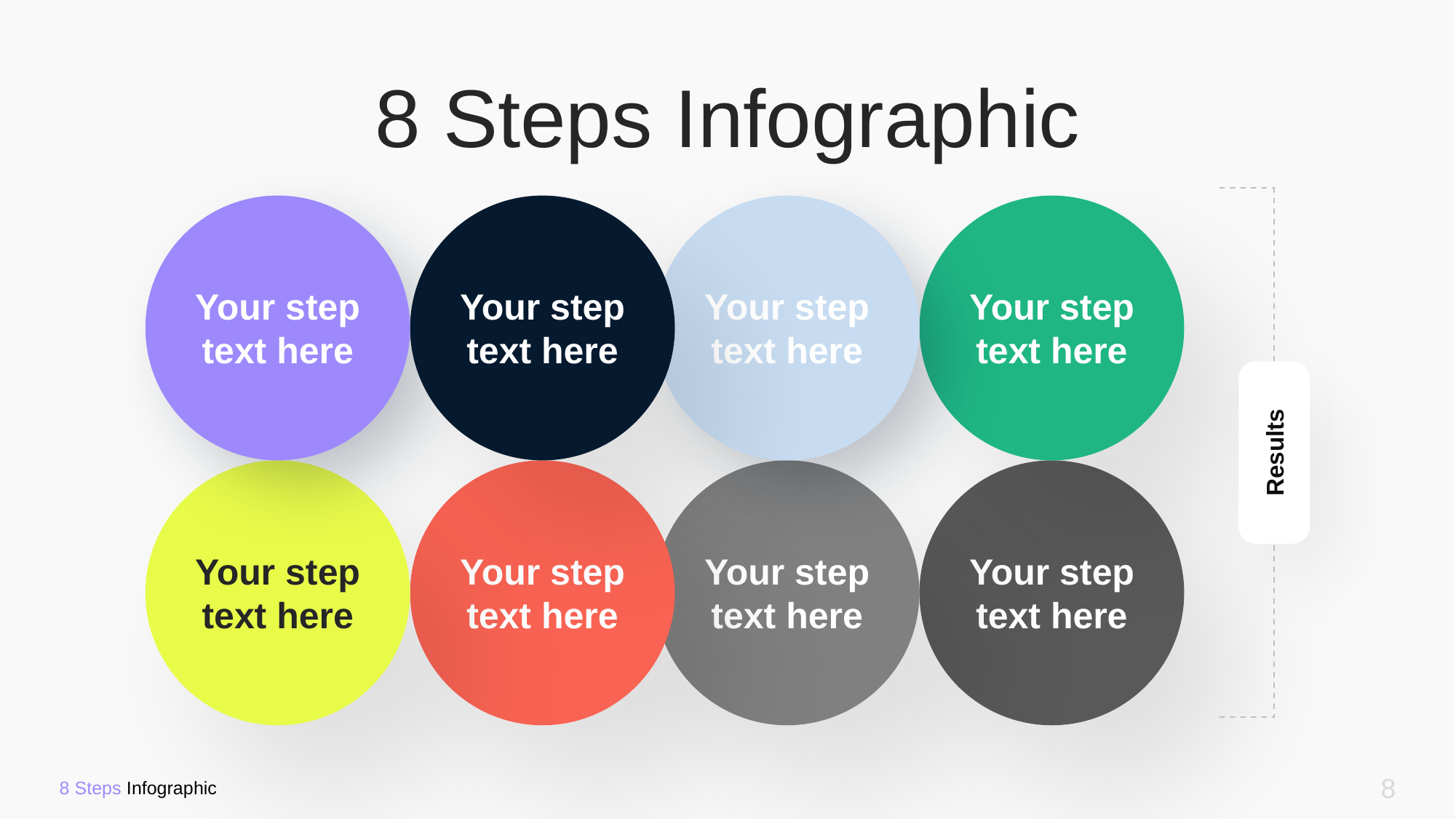

8 Steps Infographic

Results

Your step text here

Your step text here

Your step text here

Your step text here

Your step text here

Your step text here

Your step text here

Your step text here